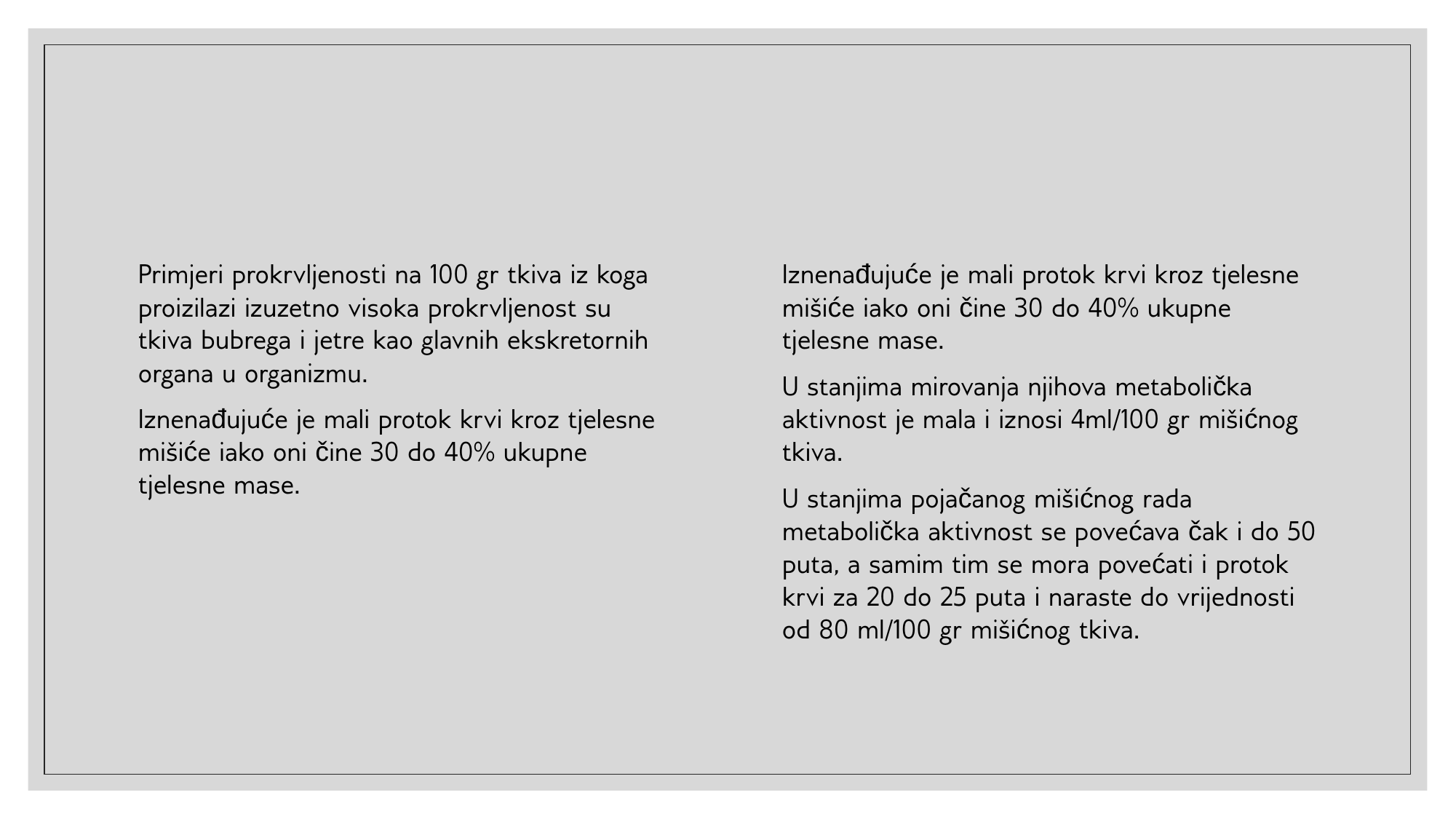

Primjeri prokrvljenosti na 100 gr tkiva iz koga proizilazi izuzetno visoka prokrvljenost su tkiva bubrega i jetre kao glavnih ekskretornih organa u organizmu.
Iznenađujuće je mali protok krvi kroz tjelesne mišiće iako oni čine 30 do 40% ukupne tjelesne mase.

Iznenađujuće je mali protok krvi kroz tjelesne mišiće iako oni čine 30 do 40% ukupne tjelesne mase.
U stanjima mirovanja njihova metabolička aktivnost je mala i iznosi 4ml/100 gr mišićnog tkiva.
U stanjima pojačanog mišićnog rada metabolička aktivnost se povećava čak i do 50 puta, a samim tim se mora povećati i protok krvi za 20 do 25 puta i naraste do vrijednosti od 80 ml/100 gr mišićnog tkiva.